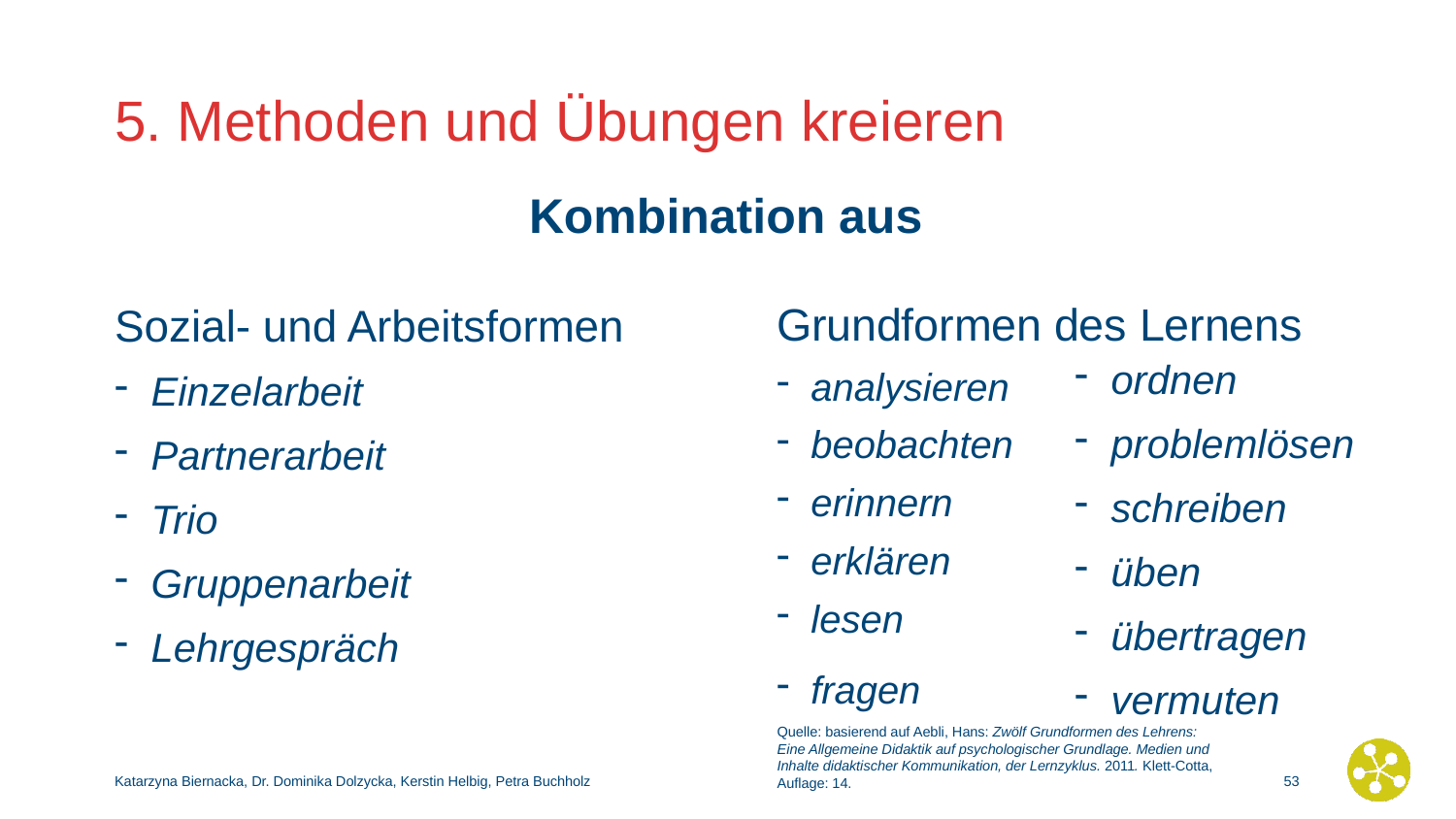

# 5. Methoden und Übungen kreieren
Kombination aus
Grundformen des Lernens
analysieren
beobachten
erinnern
erklären
lesen
fragen
Sozial- und Arbeitsformen
Einzelarbeit
Partnerarbeit
Trio
Gruppenarbeit
Lehrgespräch
ordnen
problemlösen
schreiben
üben
übertragen
vermuten
Quelle: basierend auf Aebli, Hans: Zwölf Grundformen des Lehrens: Eine Allgemeine Didaktik auf psychologischer Grundlage. Medien und Inhalte didaktischer Kommunikation, der Lernzyklus. 2011. Klett-Cotta, Auflage: 14.
Katarzyna Biernacka, Dr. Dominika Dolzycka, Kerstin Helbig, Petra Buchholz
53